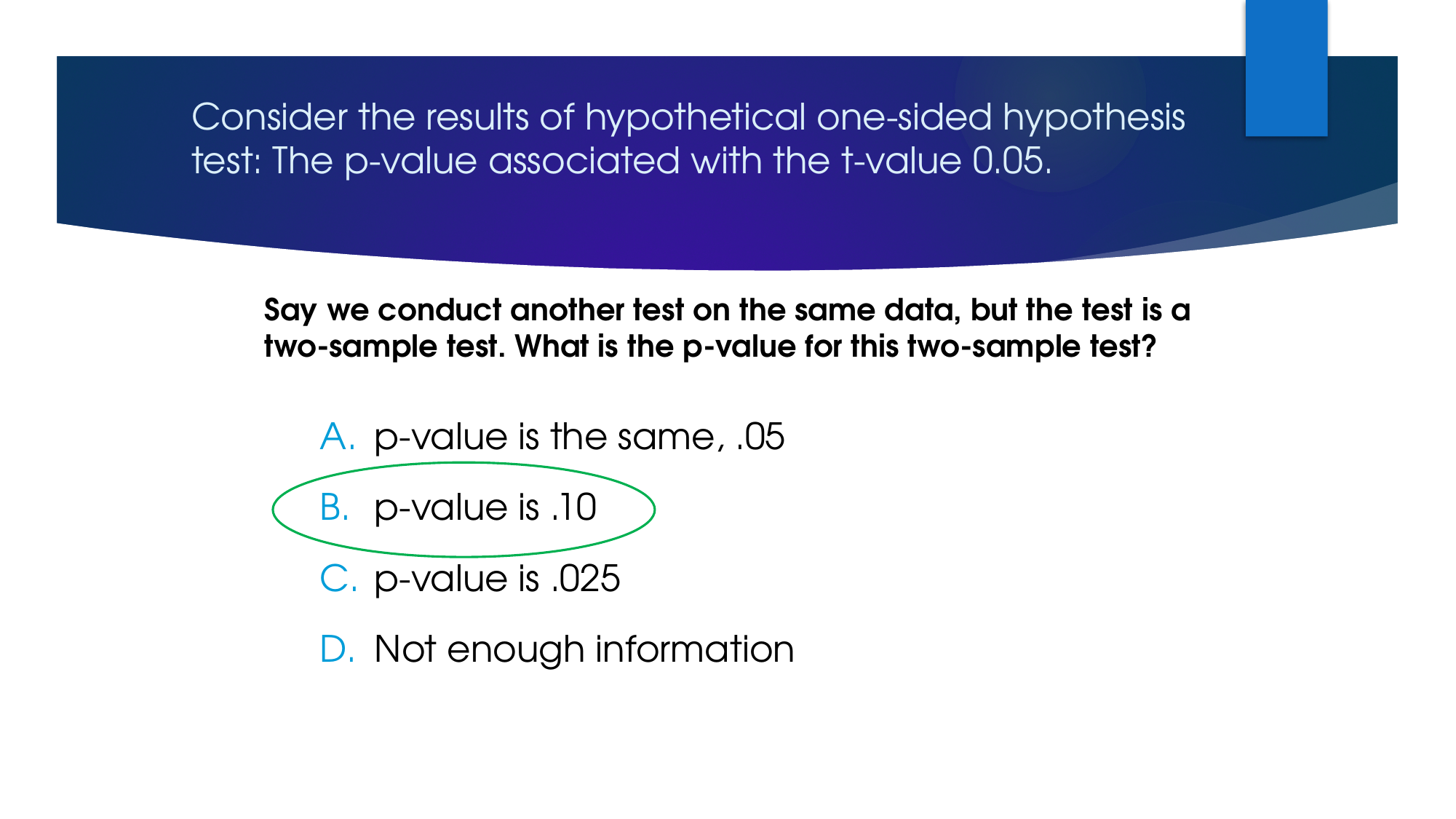

# Consider the results of hypothetical one-sided hypothesis test: The p-value associated with the t-value 0.05.
Say we conduct another test on the same data, but the test is a two-sample test. What is the p-value for this two-sample test?
p-value is the same, .05
p-value is .10
p-value is .025
Not enough information